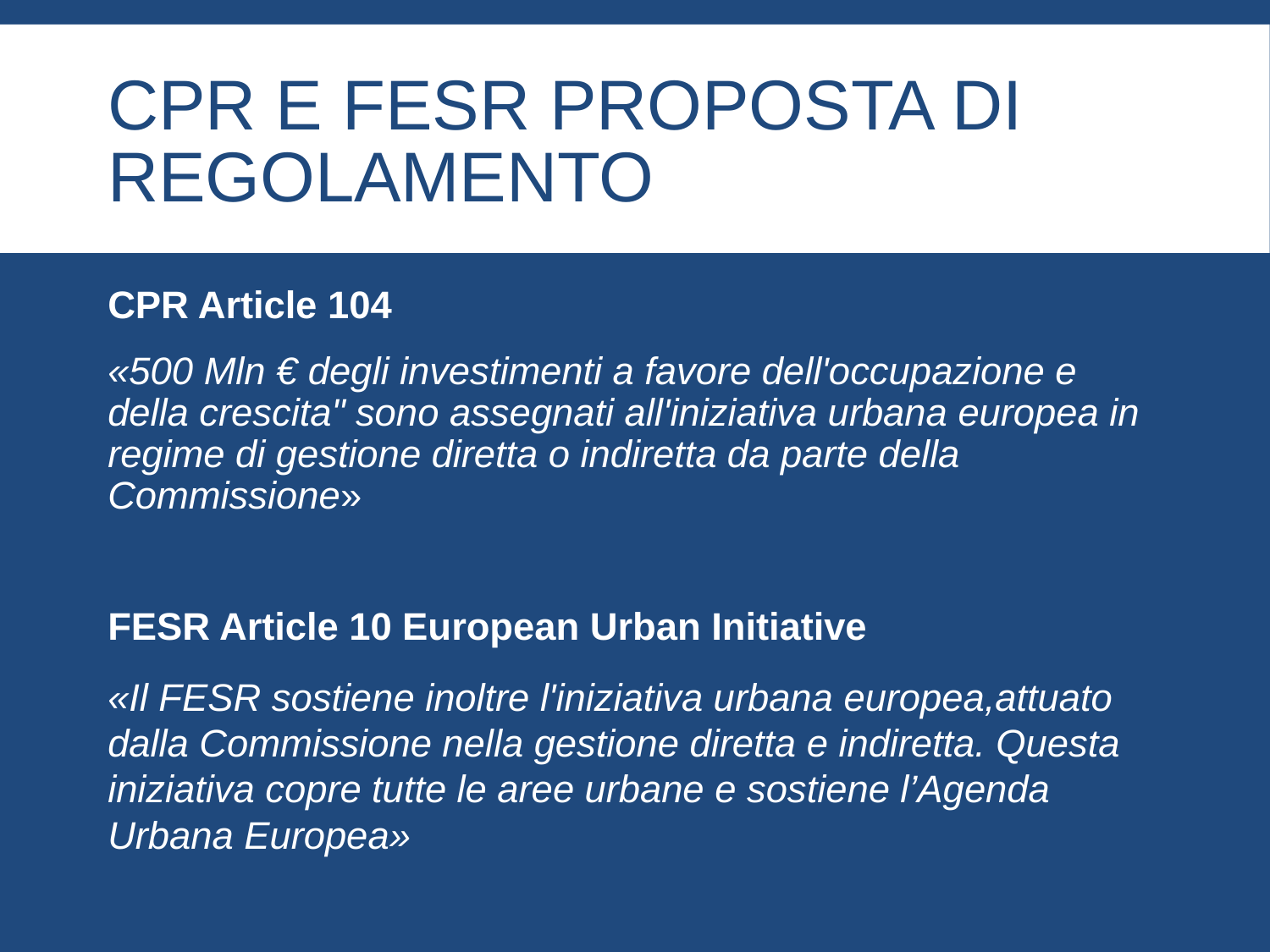

# CPR e FESR propostA di regolamento
CPR Article 104
«500 Mln € degli investimenti a favore dell'occupazione e della crescita" sono assegnati all'iniziativa urbana europea in regime di gestione diretta o indiretta da parte della Commissione»

FESR Article 10 European Urban Initiative
«Il FESR sostiene inoltre l'iniziativa urbana europea,attuato dalla Commissione nella gestione diretta e indiretta. Questa iniziativa copre tutte le aree urbane e sostiene l’Agenda Urbana Europea»